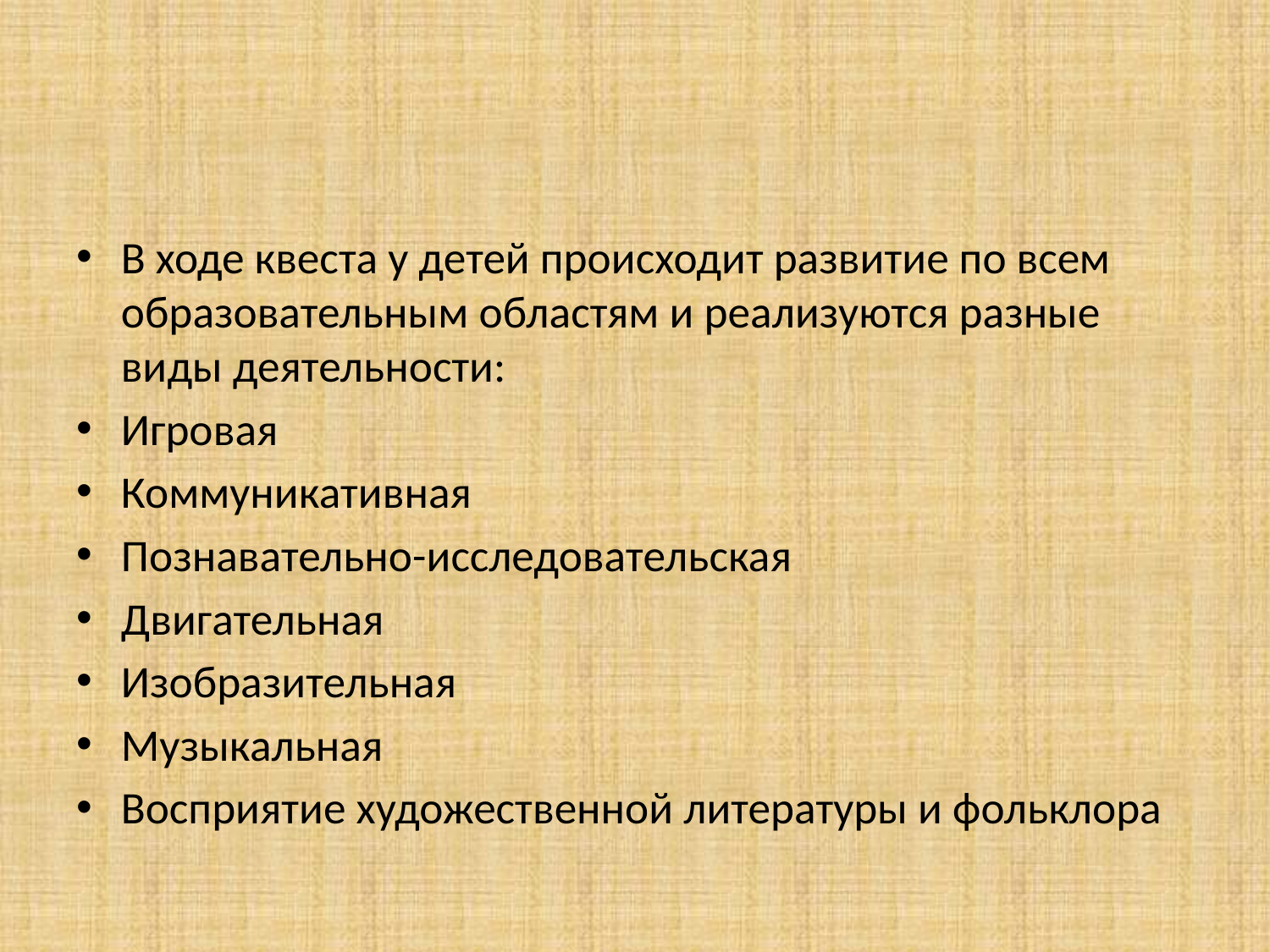

#
В ходе квеста у детей происходит развитие по всем образовательным областям и реализуются разные виды деятельности:
Игровая
Коммуникативная
Познавательно-исследовательская
Двигательная
Изобразительная
Музыкальная
Восприятие художественной литературы и фольклора